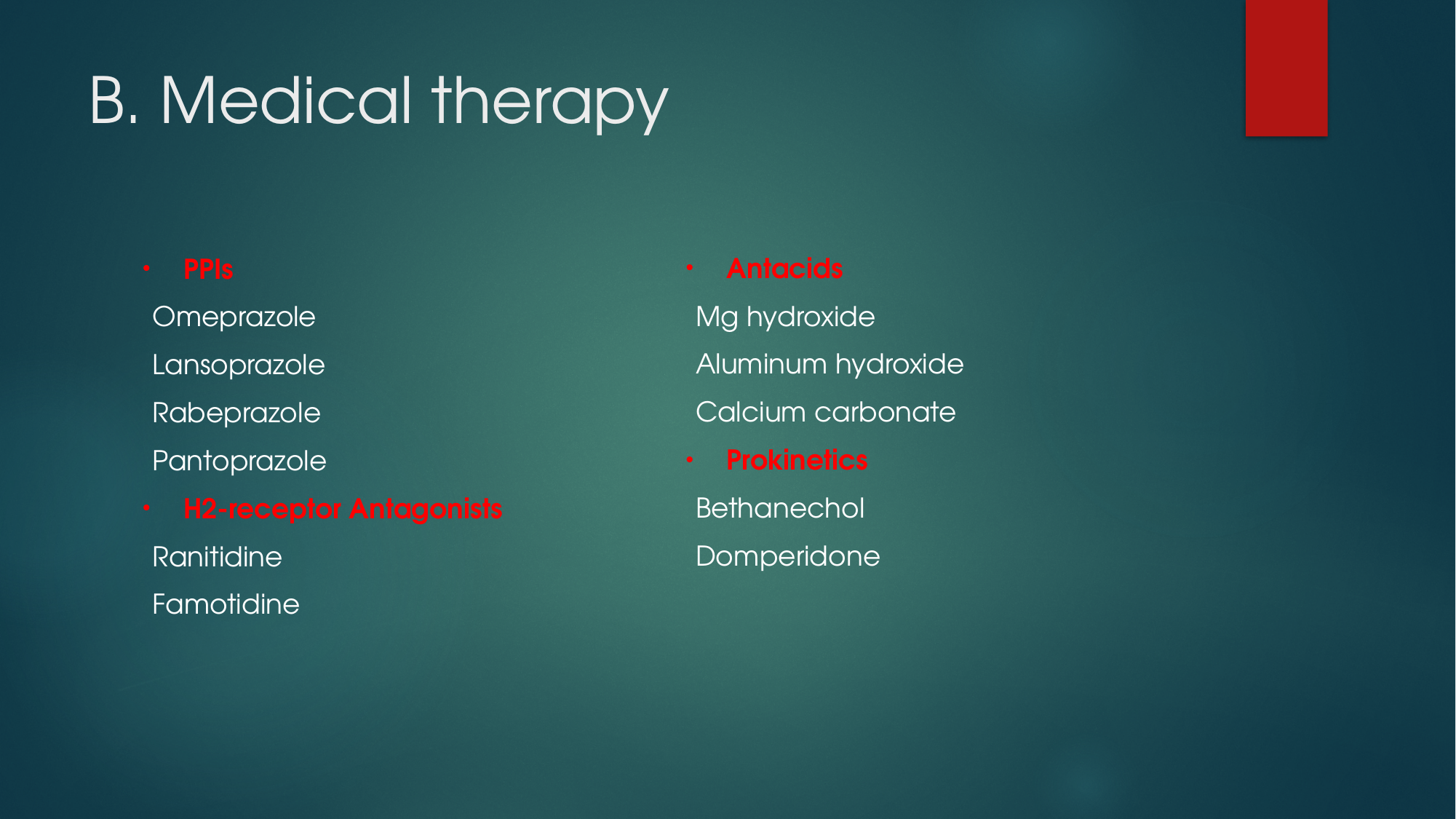

# B. Medical therapy
Antacids
Mg hydroxide
Aluminum hydroxide
Calcium carbonate
Prokinetics
Bethanechol
Domperidone

PPIs
Omeprazole
Lansoprazole
Rabeprazole
Pantoprazole
H2-receptor Antagonists
Ranitidine
Famotidine